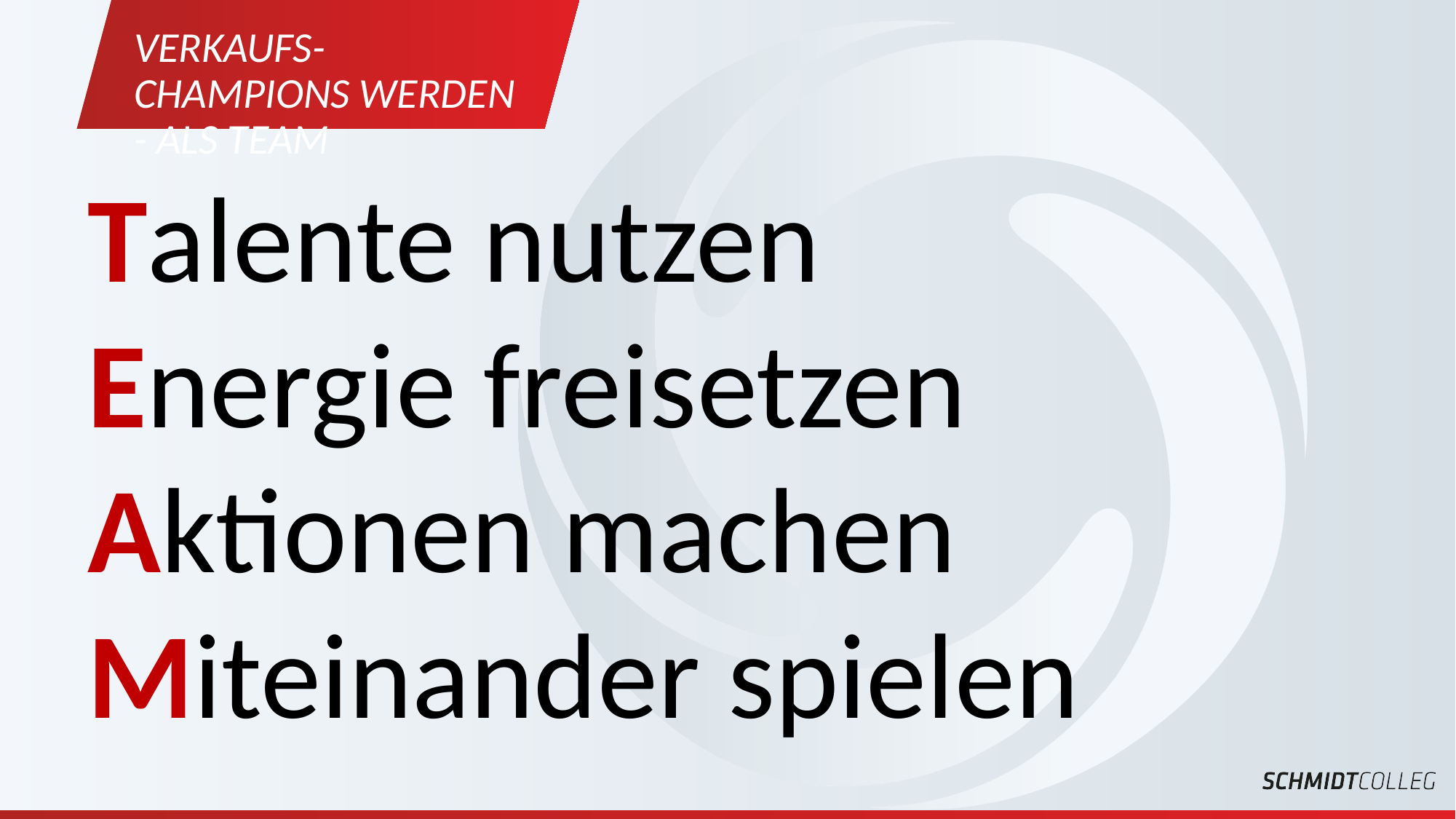

Verkaufs-Champions werden - als Team

Talente nutzen
Energie freisetzen
Aktionen machen
Miteinander spielen